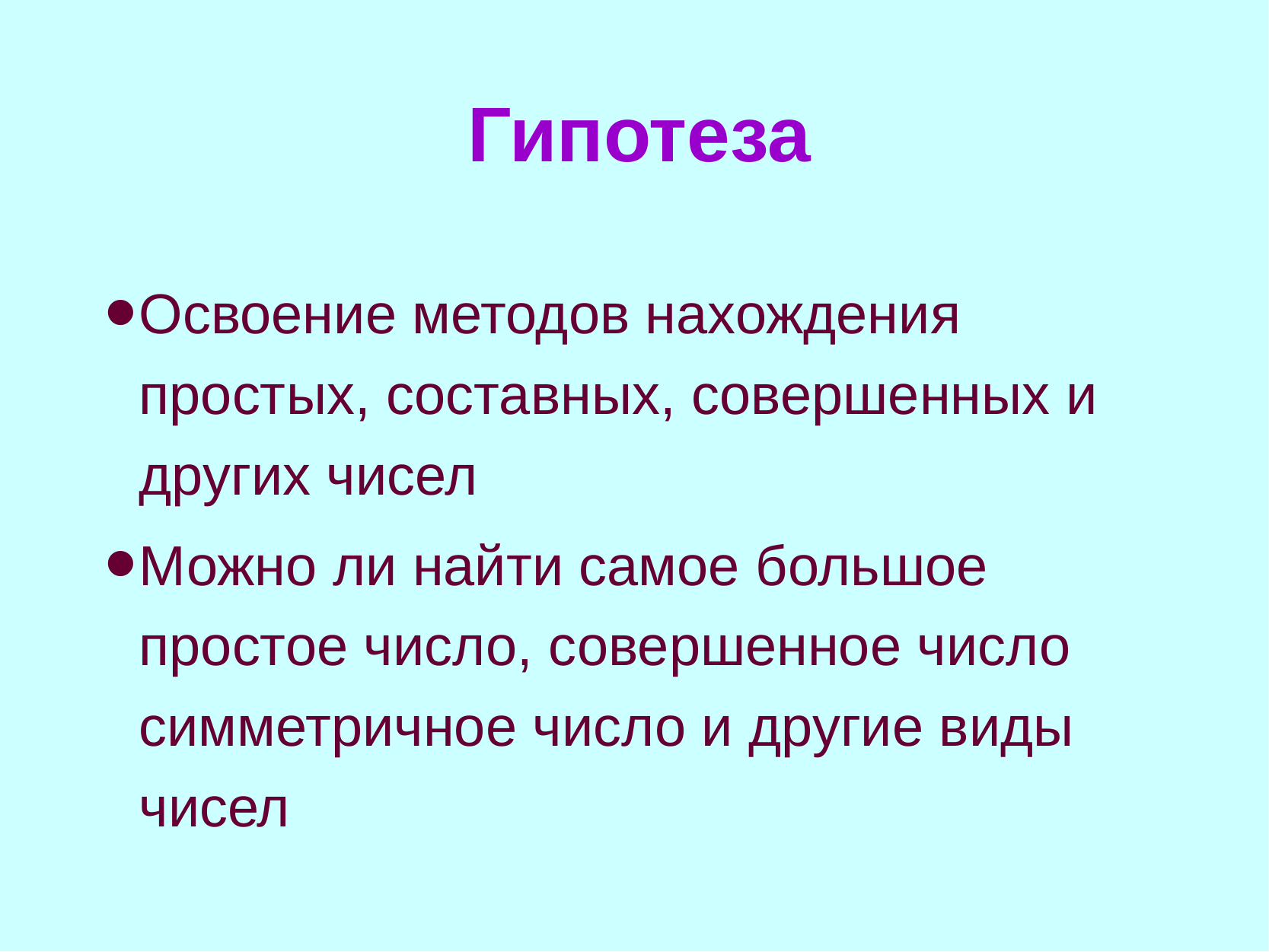

# Гипотеза
Освоение методов нахождения простых, составных, совершенных и других чисел
Можно ли найти самое большое простое число, совершенное число симметричное число и другие виды чисел